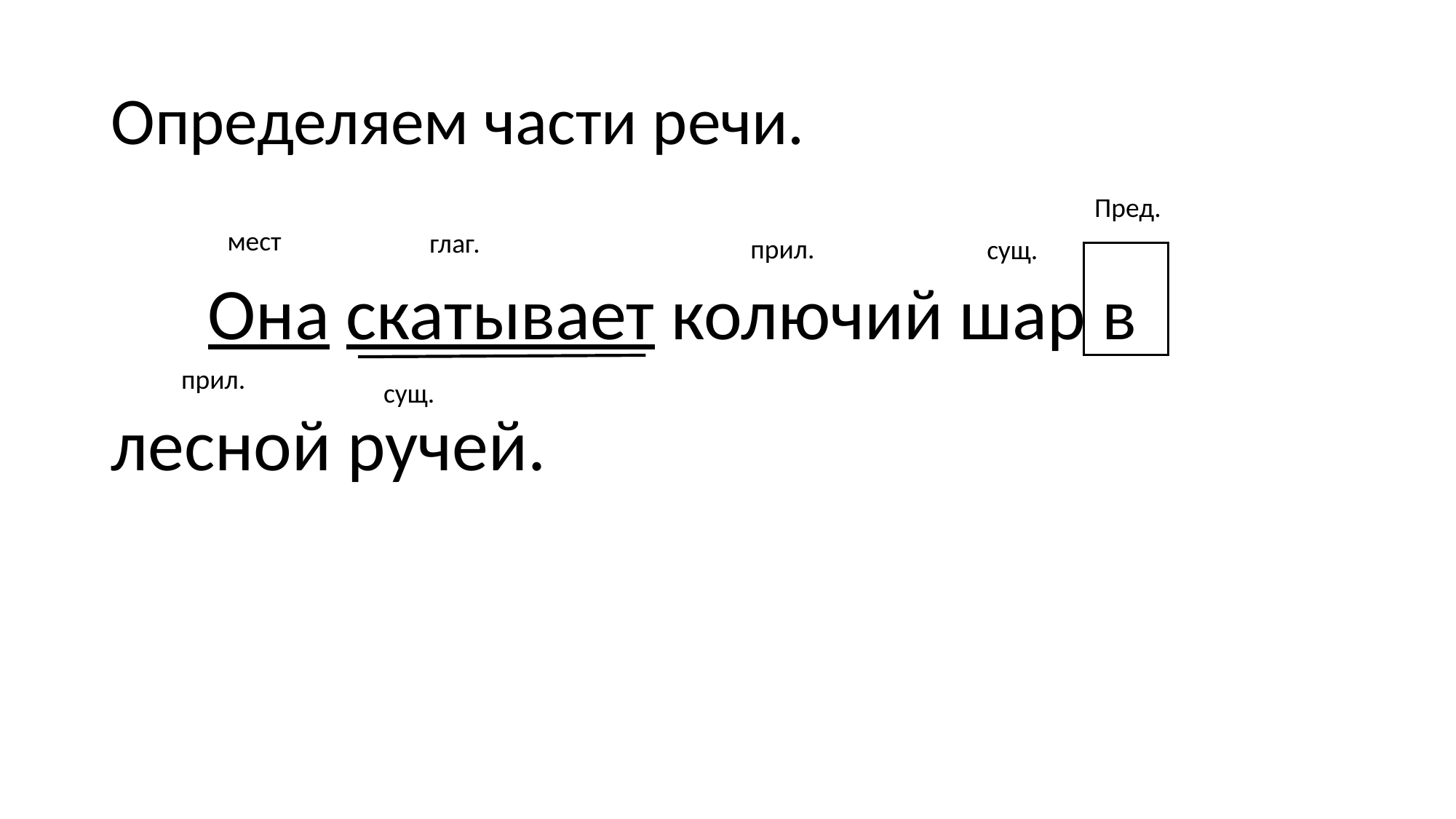

# Определяем части речи.
Пред.
Она скатывает колючий шар в лесной ручей.
мест
глаг.
прил.
сущ.

прил.
сущ.